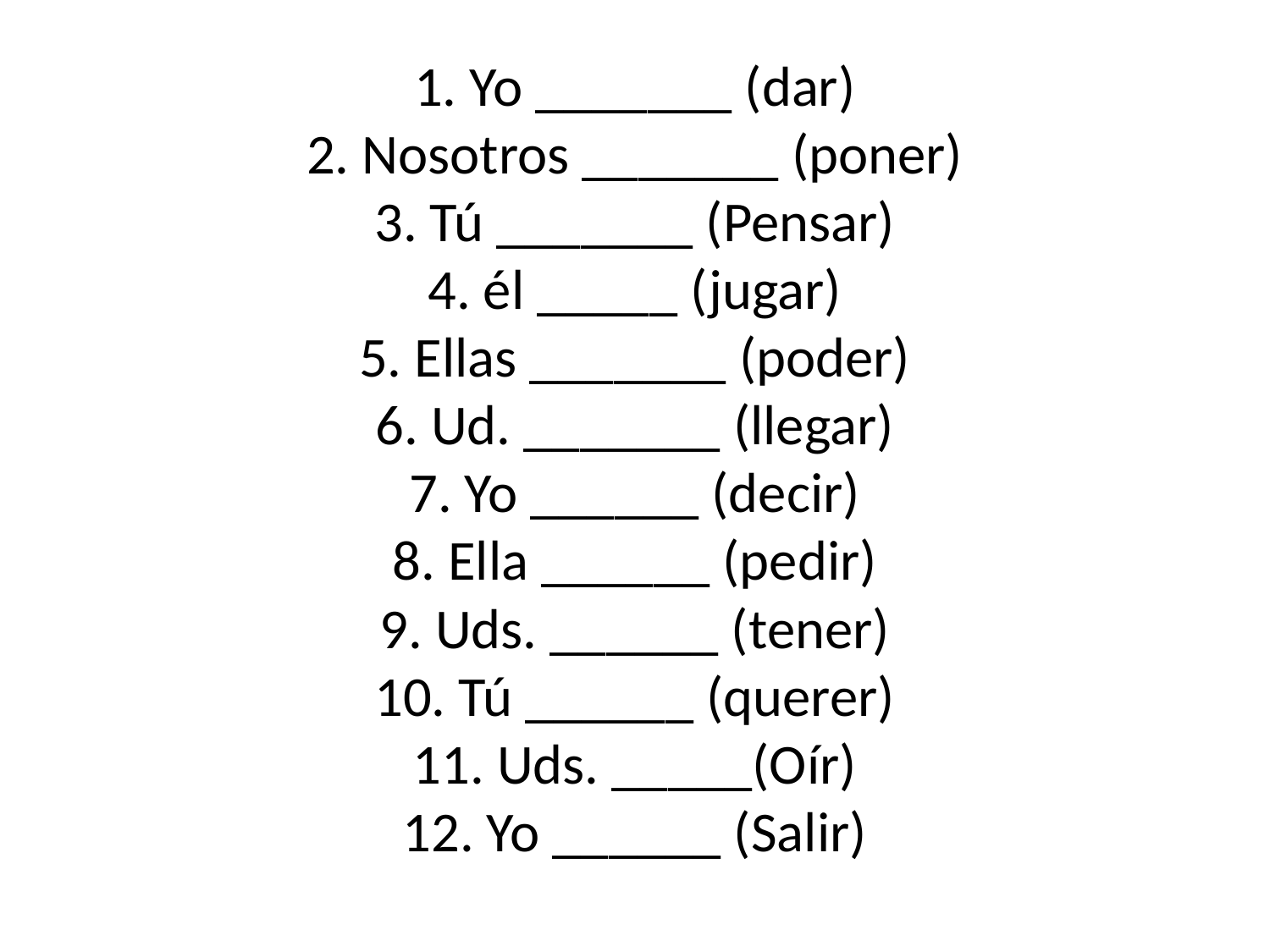

# 1. Yo _______ (dar) 2. Nosotros _______ (poner) 3. Tú _______ (Pensar) 4. él _____ (jugar) 5. Ellas _______ (poder) 6. Ud. _______ (llegar) 7. Yo ______ (decir) 8. Ella ______ (pedir) 9. Uds. ______ (tener) 10. Tú ______ (querer) 11. Uds. _____(Oír) 12. Yo ______ (Salir)